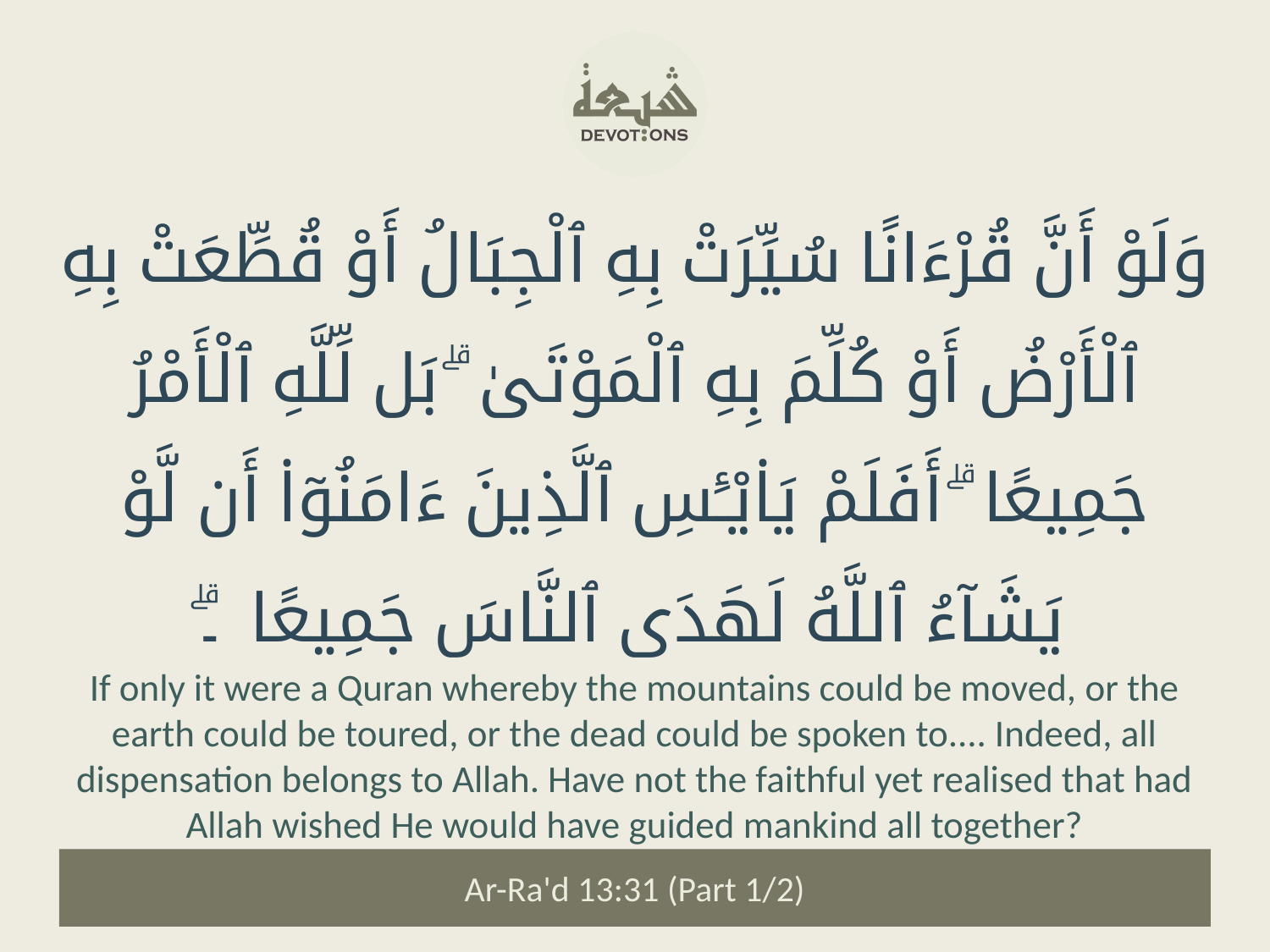

وَلَوْ أَنَّ قُرْءَانًا سُيِّرَتْ بِهِ ٱلْجِبَالُ أَوْ قُطِّعَتْ بِهِ ٱلْأَرْضُ أَوْ كُلِّمَ بِهِ ٱلْمَوْتَىٰ ۗ بَل لِّلَّهِ ٱلْأَمْرُ جَمِيعًا ۗ أَفَلَمْ يَا۟يْـَٔسِ ٱلَّذِينَ ءَامَنُوٓا۟ أَن لَّوْ يَشَآءُ ٱللَّهُ لَهَدَى ٱلنَّاسَ جَمِيعًا  ۔ۗ
If only it were a Quran whereby the mountains could be moved, or the earth could be toured, or the dead could be spoken to.... Indeed, all dispensation belongs to Allah. Have not the faithful yet realised that had Allah wished He would have guided mankind all together?
Ar-Ra'd 13:31 (Part 1/2)